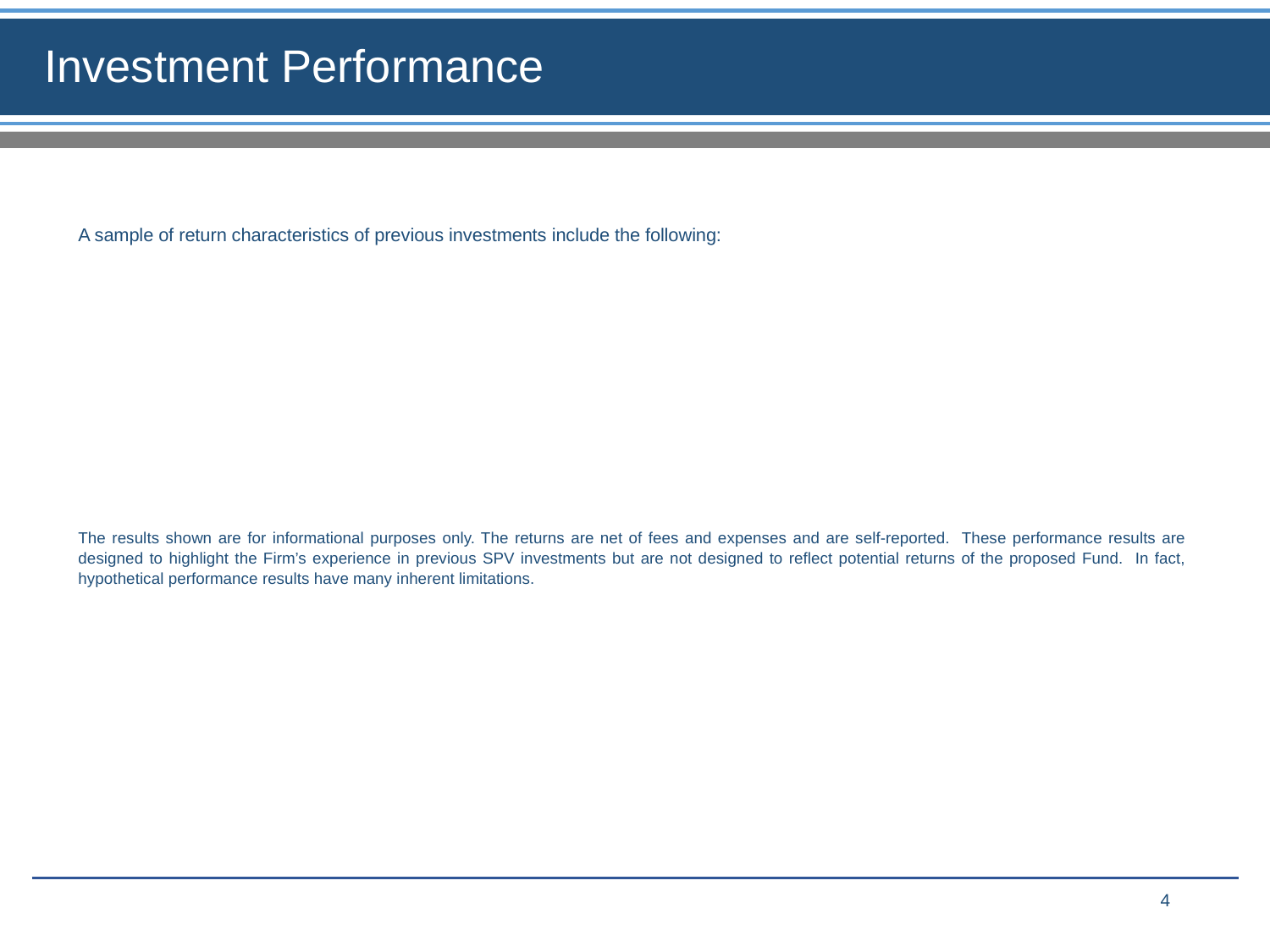

# Investment Performance

A sample of return characteristics of previous investments include the following:

The results shown are for informational purposes only. The returns are net of fees and expenses and are self-reported.  These performance results are designed to highlight the Firm’s experience in previous SPV investments but are not designed to reflect potential returns of the proposed Fund.  In fact, hypothetical performance results have many inherent limitations.

4